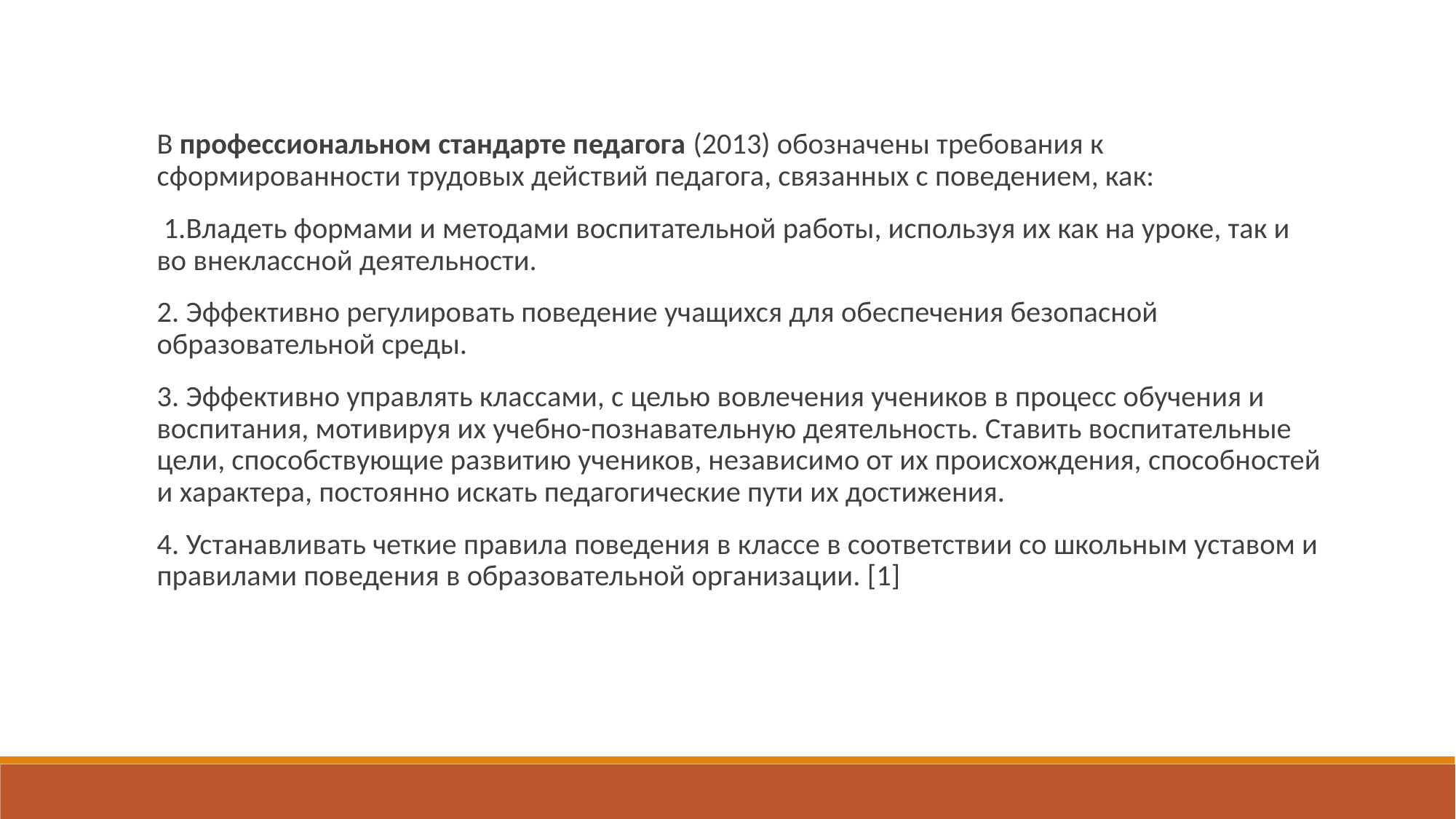

В профессиональном стандарте педагога (2013) обозначены требования к сформированности трудовых действий педагога, связанных с поведением, как:
 1.Владеть формами и методами воспитательной работы, используя их как на уроке, так и во внеклассной деятельности.
2. Эффективно регулировать поведение учащихся для обеспечения безопасной образовательной среды.
3. Эффективно управлять классами, с целью вовлечения учеников в процесс обучения и воспитания, мотивируя их учебно-познавательную деятельность. Ставить воспитательные цели, способствующие развитию учеников, независимо от их происхождения, способностей и характера, постоянно искать педагогические пути их достижения.
4. Устанавливать четкие правила поведения в классе в соответствии со школьным уставом и правилами поведения в образовательной организации. [1]